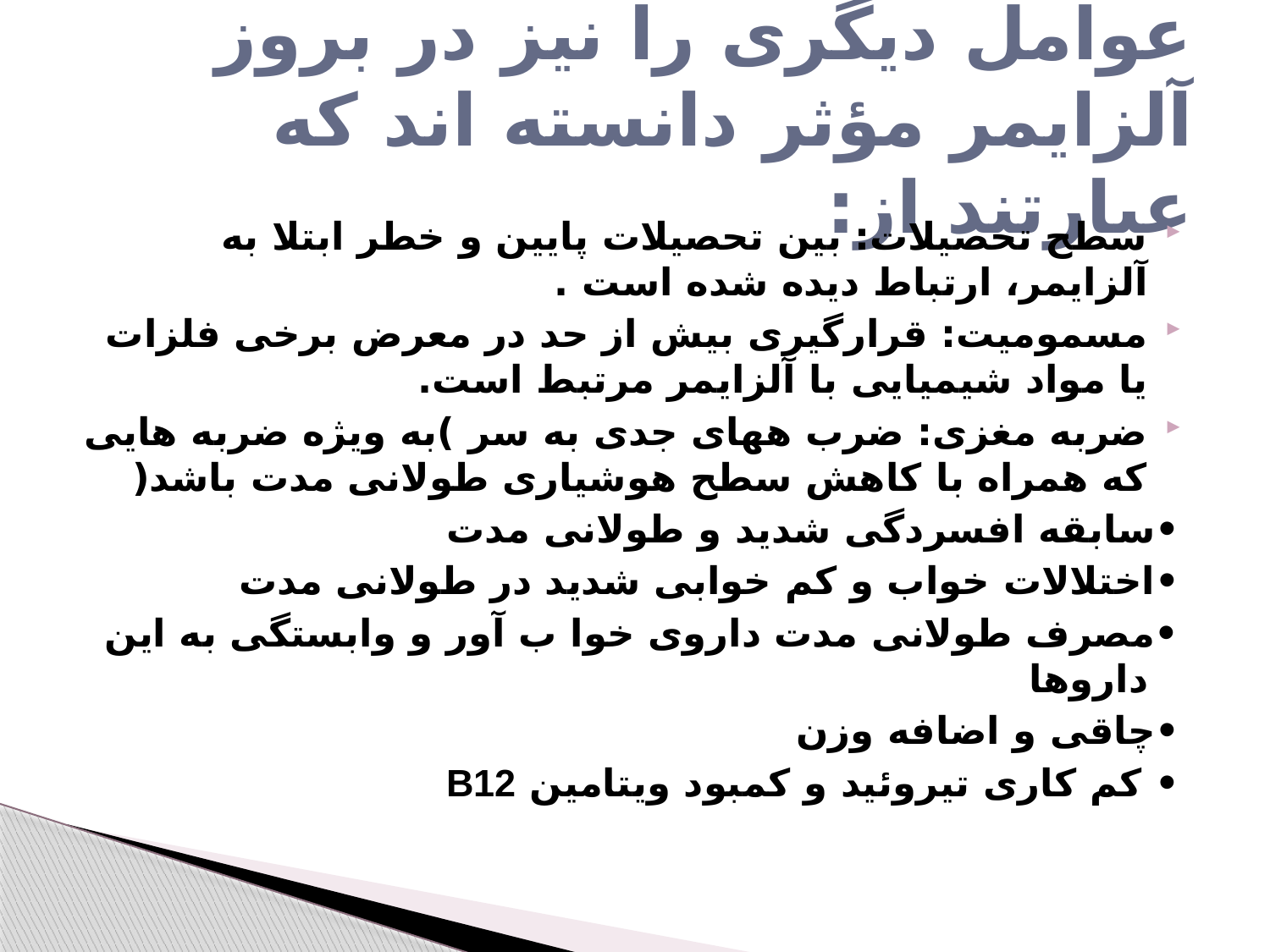

# عوامل دیگری را نیز در بروز آلزایمر مؤثر دانسته اند که عبارتند از:
سطح تحصیلات: بین تحصیلات پایین و خطر ابتلا به آلزایمر، ارتباط دیده شده است .
مسمومیت: قرارگیری بیش از حد در معرض برخی فلزات یا مواد شیمیایی با آلزایمر مرتبط است.
ضربه مغزی: ضرب ههای جدی به سر )به ویژه ضربه هایی که همراه با کاهش سطح هوشیاری طولانی مدت باشد(
•سابقه افسردگی شدید و طولانی مدت
•اختلالات خواب و کم خوابی شدید در طولانی مدت
•مصرف طولانی مدت داروی خوا ب آور و وابستگی به این داروها
•چاقی و اضافه وزن
• کم کاری تیروئید و کمبود ویتامین B12